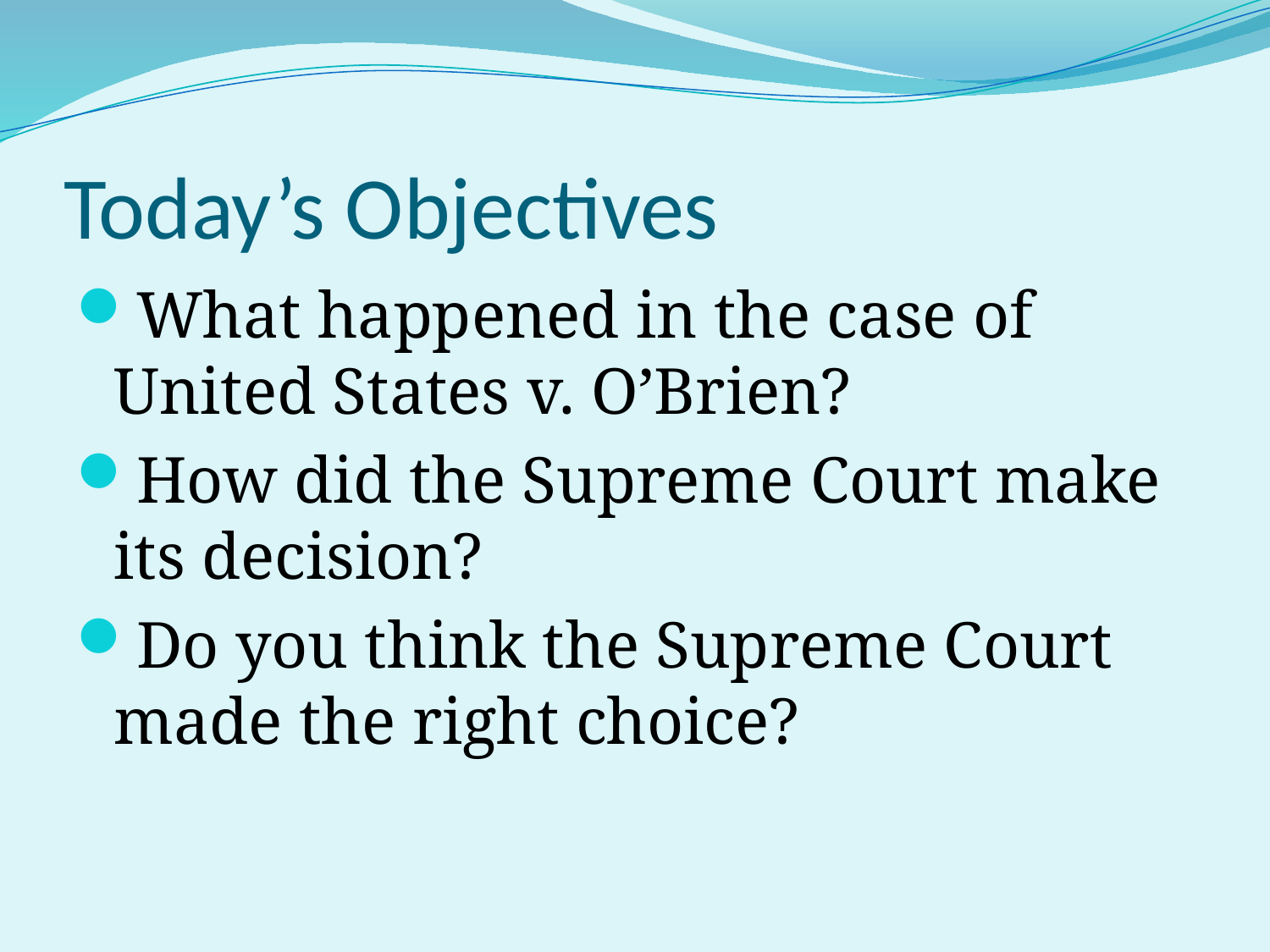

# Today’s Objectives
What happened in the case of United States v. O’Brien?
How did the Supreme Court make its decision?
Do you think the Supreme Court made the right choice?